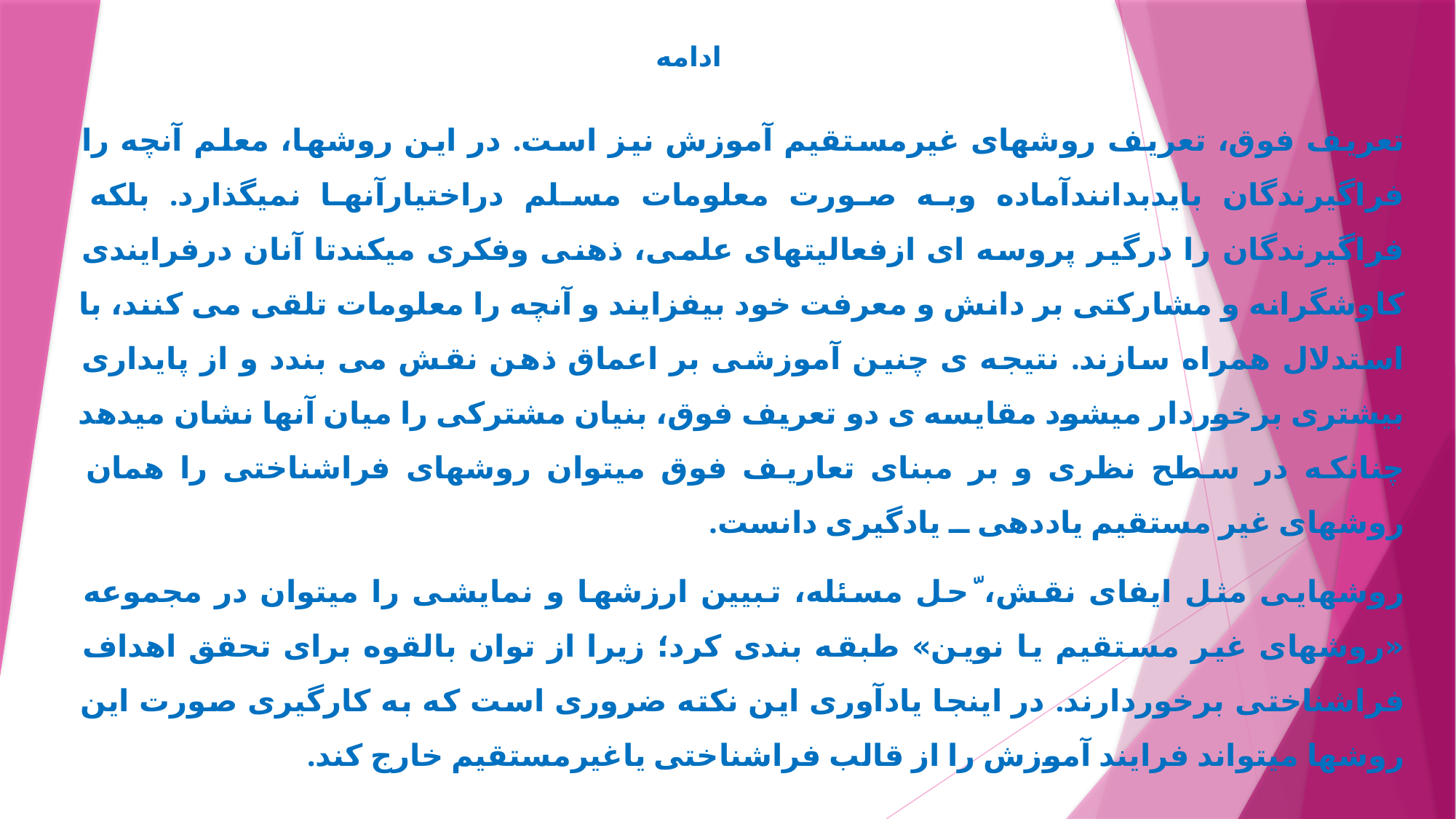

ادامه
تعريف فوق، تعريف روشهای غيرمستقيم آموزش نيز است. در اين روشها، معلم آنچه را فراگيرندگان بايدبدانندآماده وبه صورت معلومات مسلم دراختيارآنها نمیگذارد. بلکه فراگيرندگان را درگير پروسه ای ازفعاليتهای علمی، ذهنی وفکری میکندتا آنان درفرايندی کاوشگرانه و مشارکتی بر دانش و معرفت خود بيفزايند و آنچه را معلومات تلقی می کنند، با استدلال همراه سازند. نتيجه ی چنين آموزشی بر اعماق ذهن نقش می بندد و از پايداری بيشتری برخوردار میشود مقايسه ی دو تعريف فوق، بنيان مشترکی را ميان آنها نشان میدهد چنانکه در سطح نظری و بر مبنای تعاريف فوق میتوان روشهای فراشناختی را همان روشهای غير مستقيم ياددهی ــ يادگيری دانست.
روشهايی مثل ايفای نقش، ّحل مسئله، تبيين ارزشها و نمايشی را میتوان در مجموعه «روشهای غير مستقيم يا نوين» طبقه بندی کرد؛ زيرا از توان بالقوه برای تحقق اهداف فراشناختی برخوردارند. در اينجا يادآوری اين نکته ضروری است که به کارگيری صورت اين روشها میتواند فرايند آموزش را از قالب فراشناختی ياغيرمستقيم خارج کند.
#